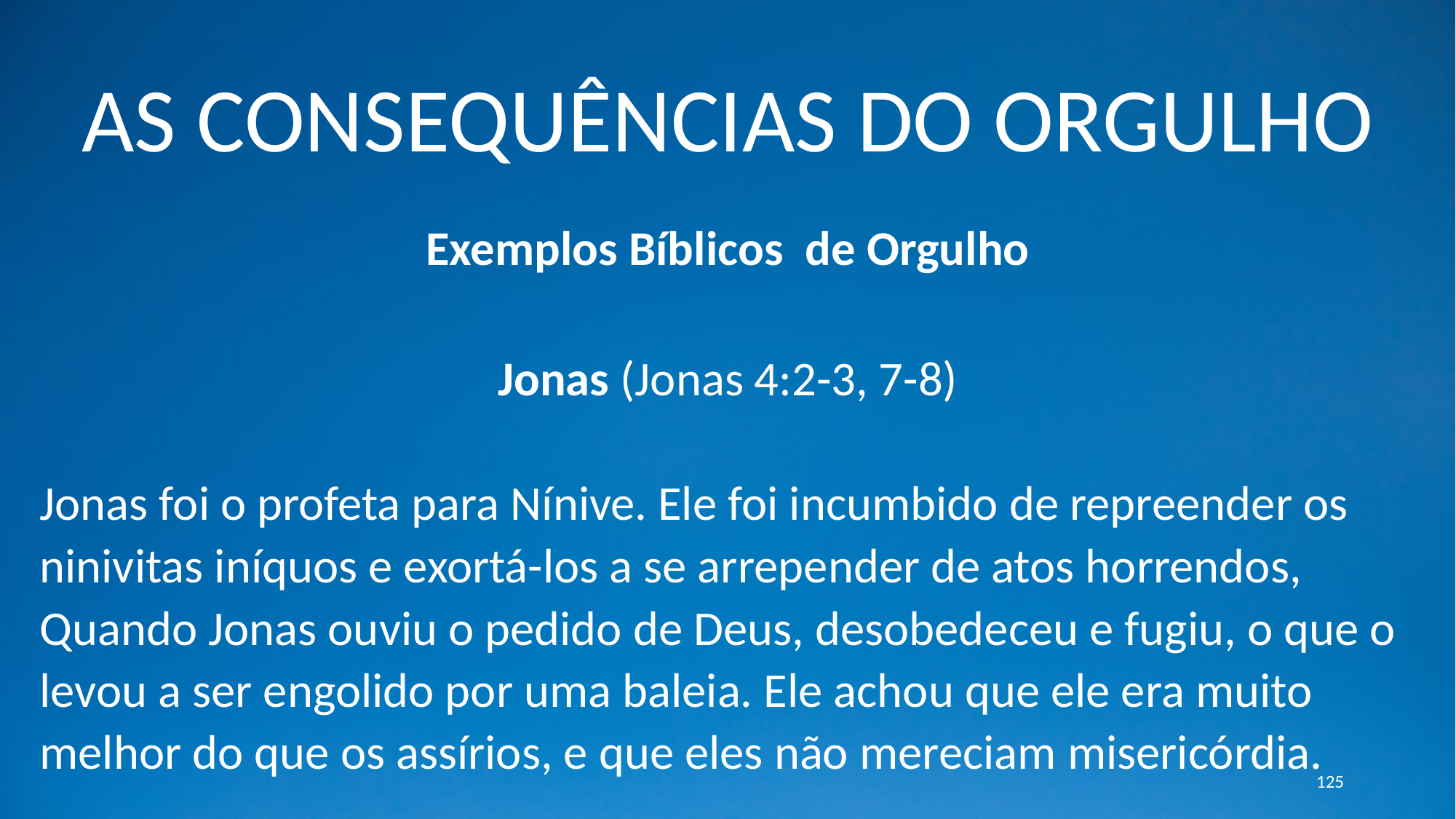

# AS CONSEQUÊNCIAS DO ORGULHO
Exemplos Bíblicos  de Orgulho

Jonas (Jonas 4:2-3, 7-8)

Jonas foi o profeta para Nínive. Ele foi incumbido de repreender os ninivitas iníquos e exortá-los a se arrepender de atos horrendos, Quando Jonas ouviu o pedido de Deus, desobedeceu e fugiu, o que o levou a ser engolido por uma baleia. Ele achou que ele era muito melhor do que os assírios, e que eles não mereciam misericórdia.
125